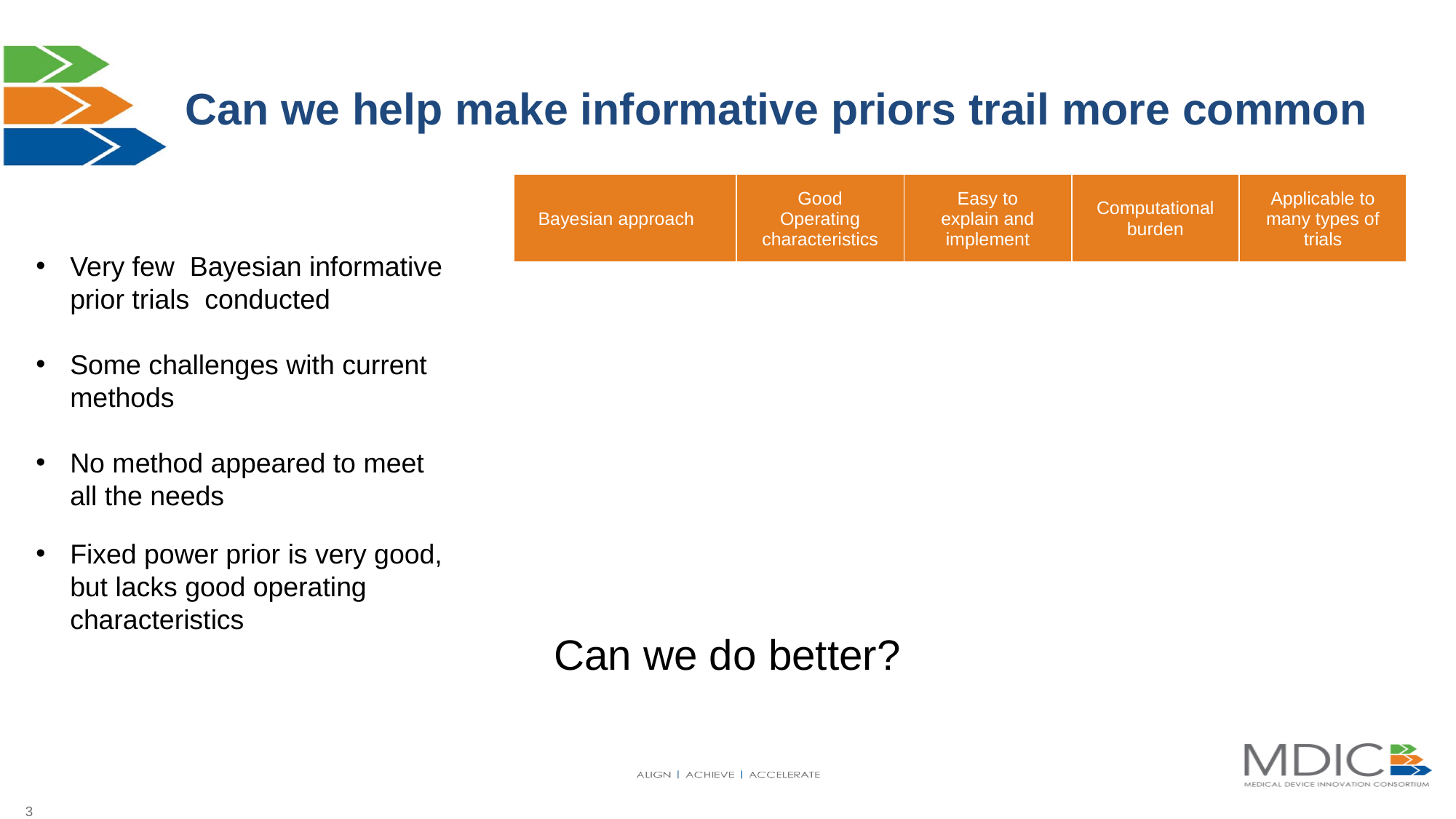

# Can we help make informative priors trail more common
| Bayesian approach | Good Operating characteristics | Easy to explain and implement | Computational burden | Applicable to many types of trials |
| --- | --- | --- | --- | --- |
| Hierarchical model | Sort of | Sort of | No | Sort of |
| Commensurate prior | No | No | No | Yes |
| Fixed power prior | No | Yes | Yes | Yes |
| New method? | Yes | Yes | Yes | Yes |

Very few  Bayesian informative prior trials  conducted

Some challenges with current methods

No method appeared to meet all the needs

Fixed power prior is very good, but lacks good operating characteristics
Can we do better?